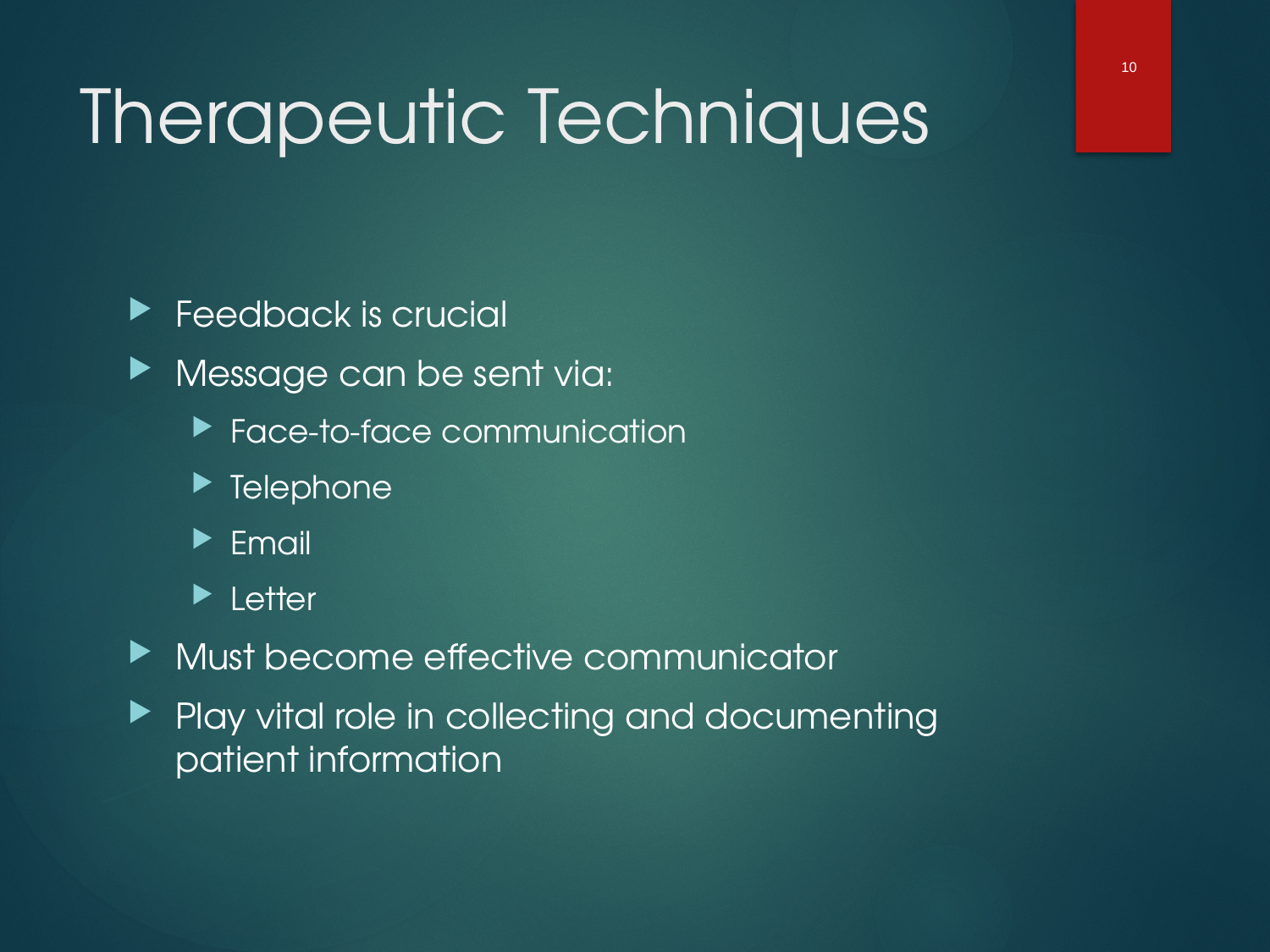

10

# Therapeutic Techniques
Feedback is crucial
Message can be sent via:
Face-to-face communication
Telephone
Email
Letter
Must become effective communicator
Play vital role in collecting and documenting patient information